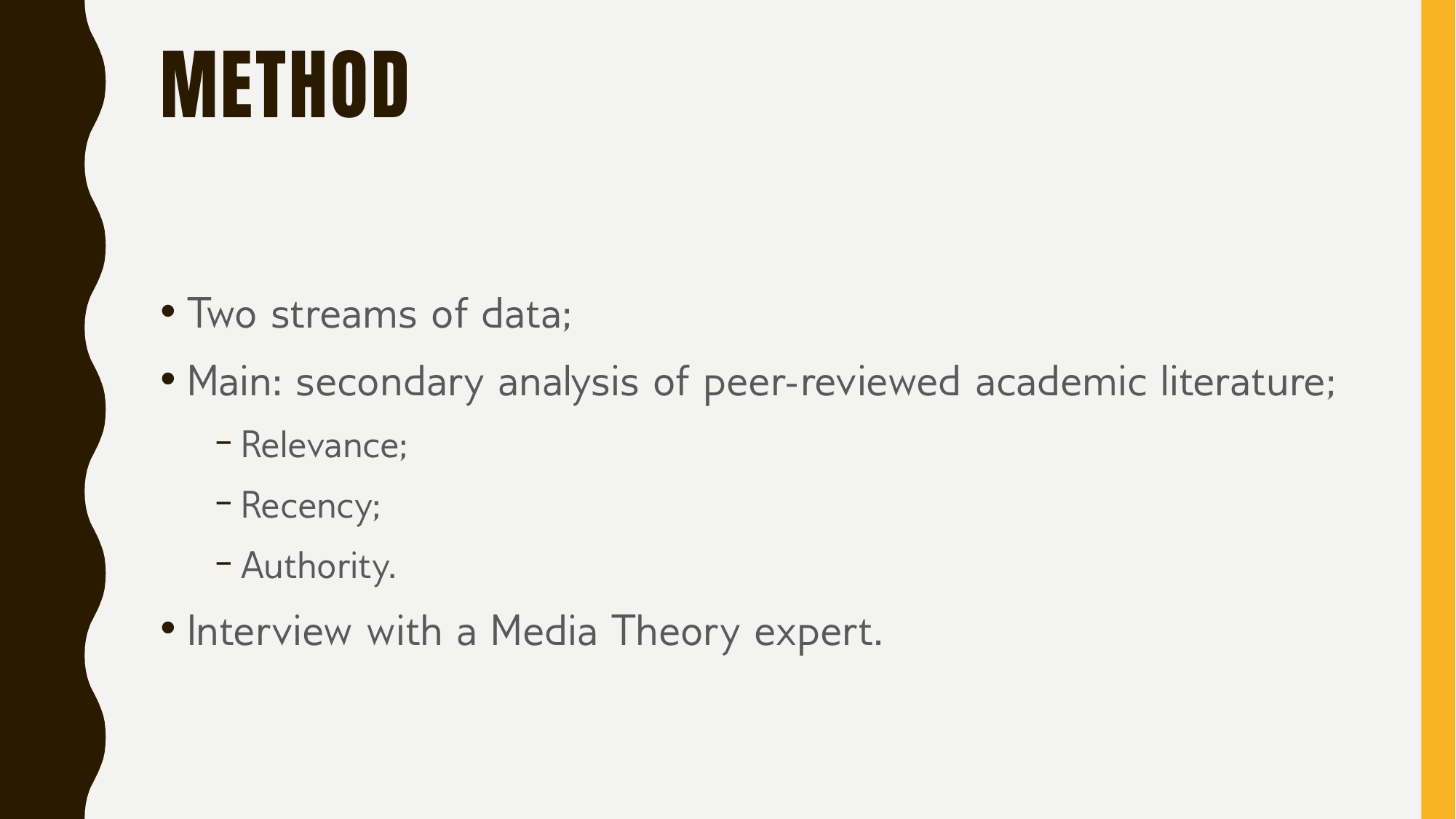

# Method
Two streams of data;
Main: secondary analysis of peer-reviewed academic literature;
Relevance;
Recency;
Authority.
Interview with a Media Theory expert.